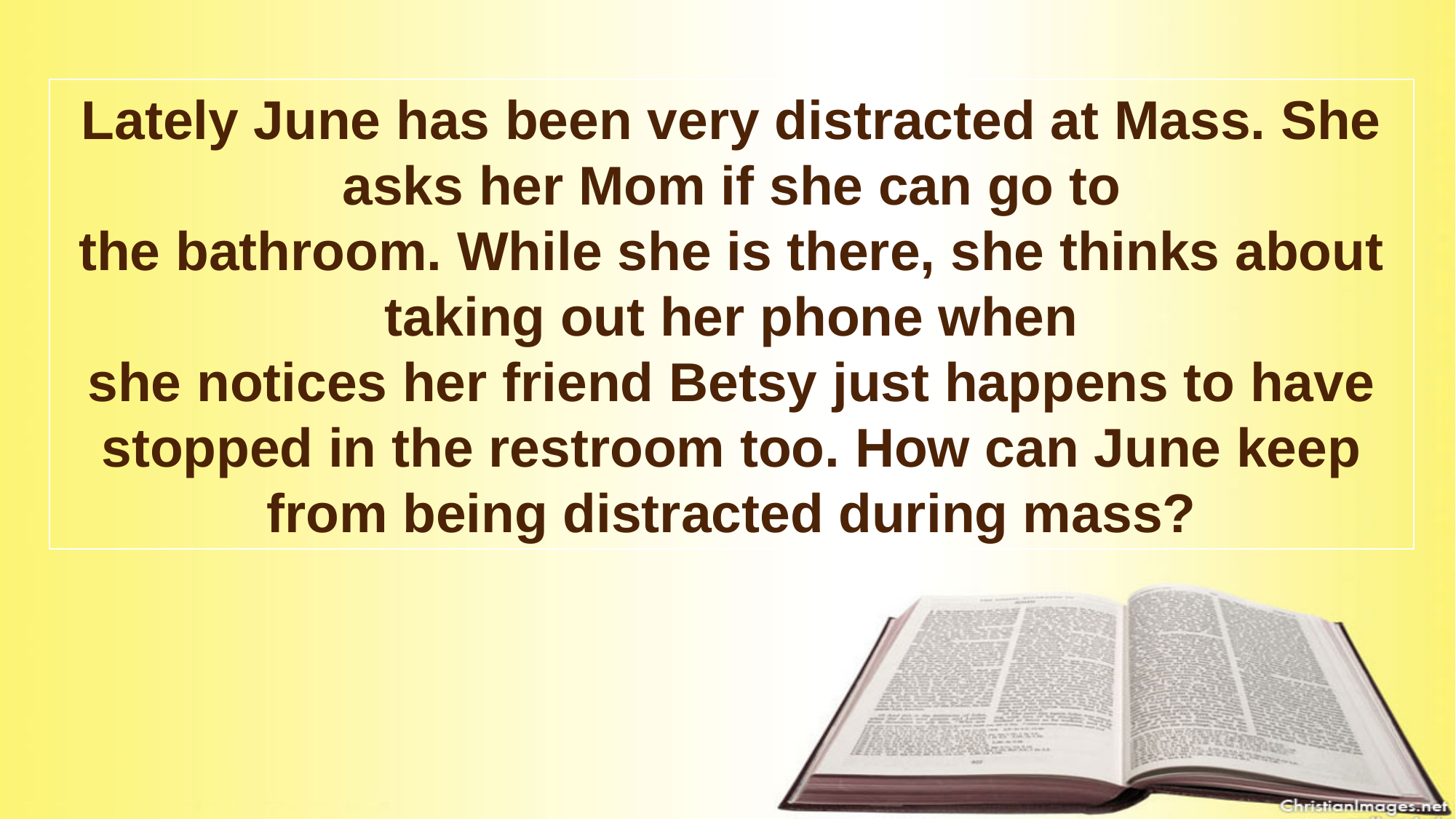

Lately June has been very distracted at Mass. She asks her Mom if she can go to
the bathroom. While she is there, she thinks about taking out her phone when
she notices her friend Betsy just happens to have stopped in the restroom too. How can June keep from being distracted during mass?